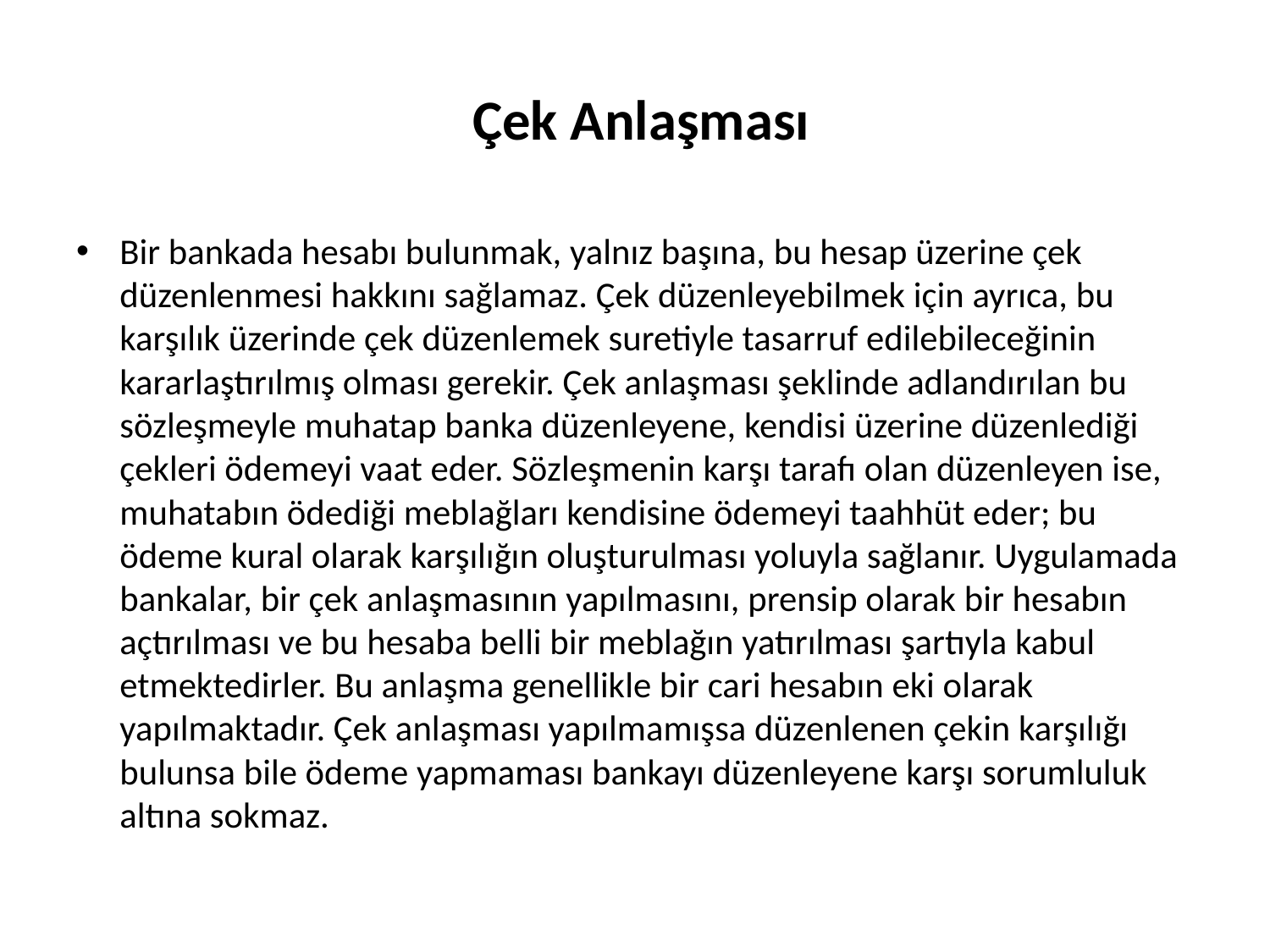

# Çek Anlaşması
Bir bankada hesabı bulunmak, yalnız başına, bu hesap üzerine çek düzenlenmesi hakkını sağlamaz. Çek düzenleyebilmek için ayrıca, bu karşılık üzerinde çek düzenlemek suretiyle tasarruf edilebileceğinin kararlaştırılmış olması gerekir. Çek anlaşması şeklinde adlandırılan bu sözleşmeyle muhatap banka düzenleyene, kendisi üzerine düzenlediği çekleri ödemeyi vaat eder. Sözleşmenin karşı tarafı olan düzenleyen ise, muhatabın ödediği meblağları kendisine ödemeyi taahhüt eder; bu ödeme kural olarak karşılığın oluşturulması yoluyla sağlanır. Uygulamada bankalar, bir çek anlaşmasının yapılmasını, prensip olarak bir hesabın açtırılması ve bu hesaba belli bir meblağın yatırılması şartıyla kabul etmektedirler. Bu anlaşma genellikle bir cari hesabın eki olarak yapılmaktadır. Çek anlaşması yapılmamışsa düzenlenen çekin karşılığı bulunsa bile ödeme yapmaması bankayı düzenleyene karşı sorumluluk altına sokmaz.